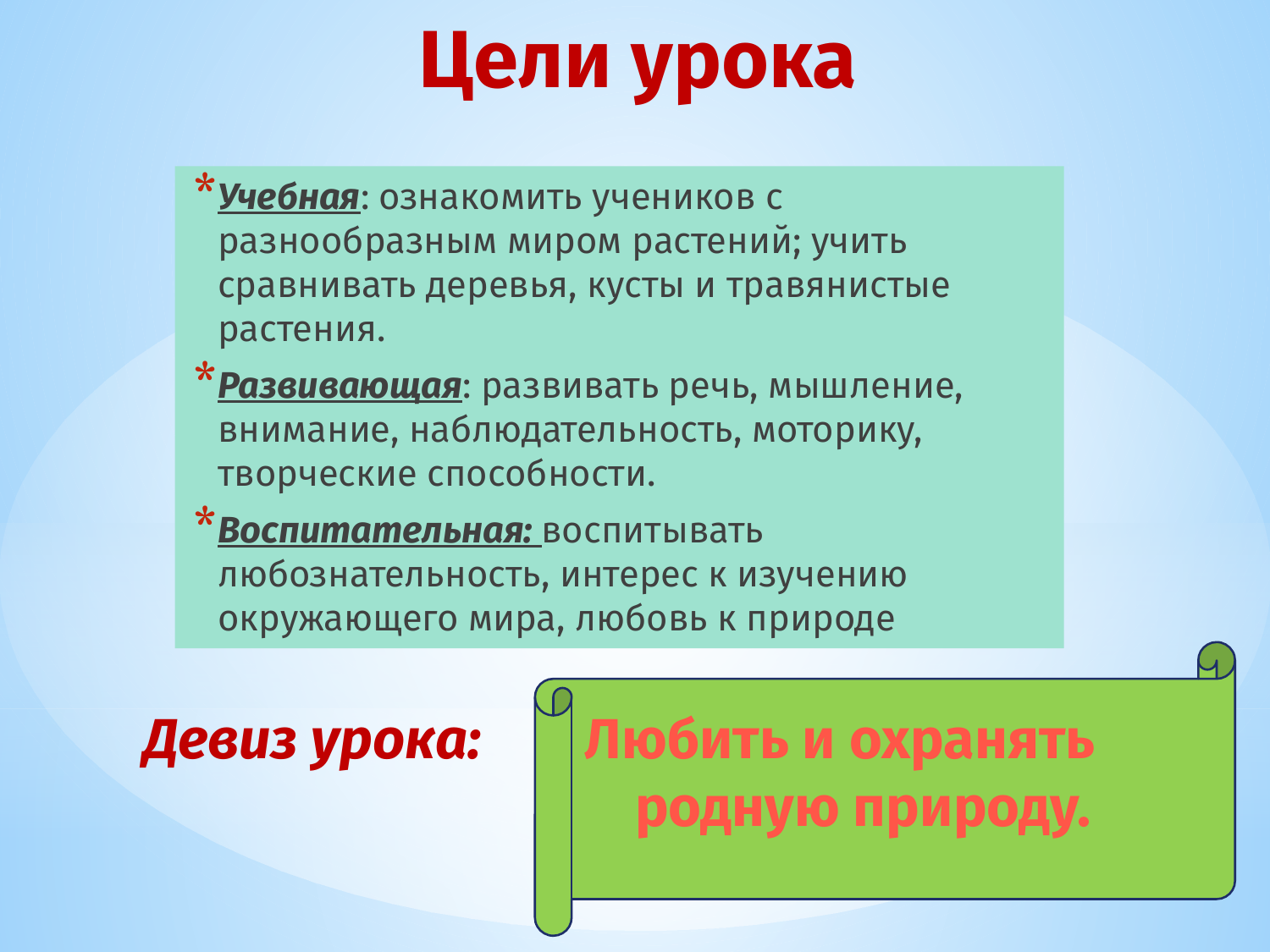

# Цели урока
Учебная: ознакомить учеников с разнообразным миром растений; учить сравнивать деревья, кусты и травянистые растения.
Развивающая: развивать речь, мышление, внимание, наблюдательность, моторику, творческие способности.
Воспитательная: воспитывать любознательность, интерес к изучению окружающего мира, любовь к природе

Девиз урока:        Любить и охранять
			       родную природу.